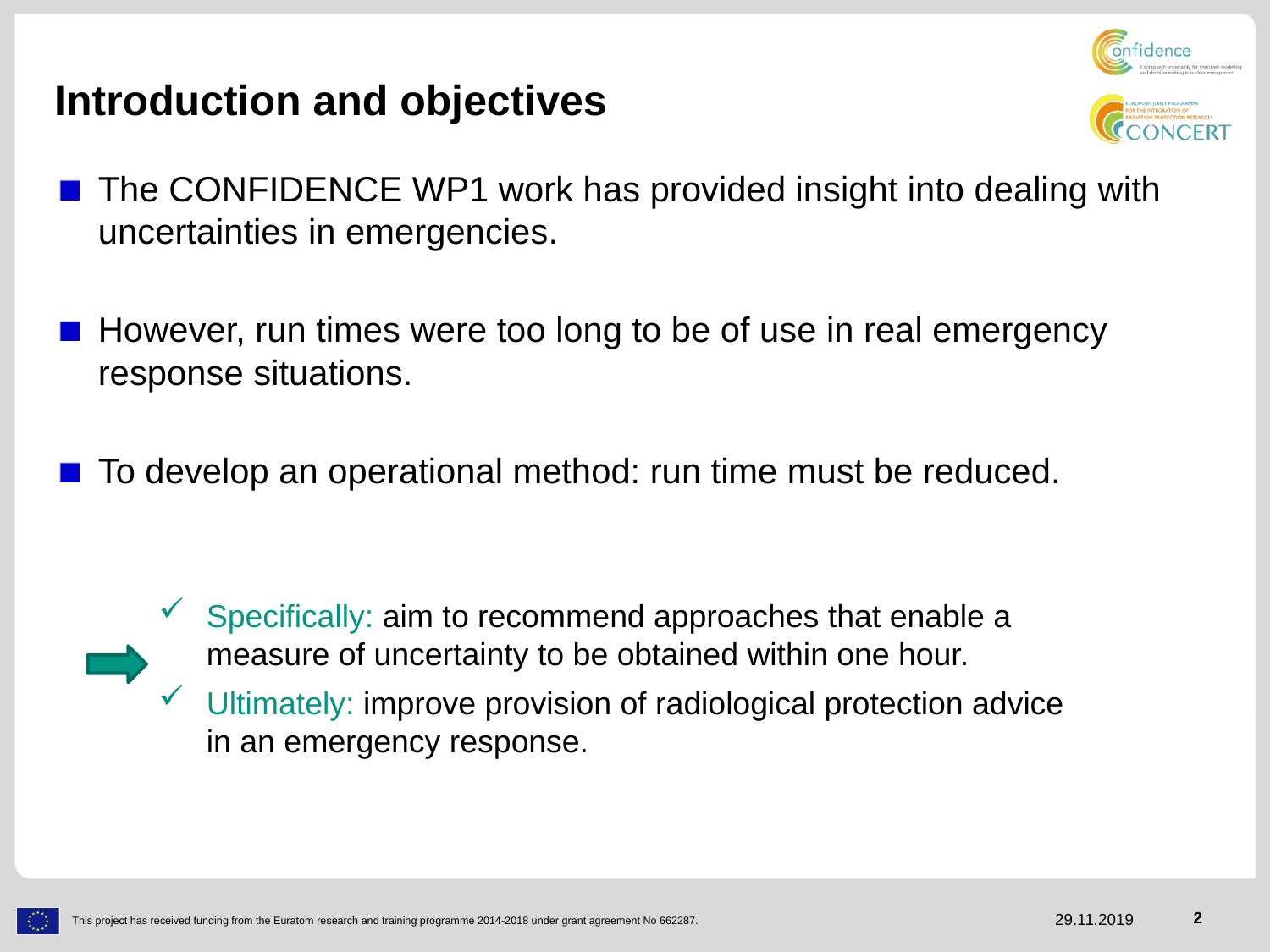

# Introduction and objectives
The CONFIDENCE WP1 work has provided insight into dealing with uncertainties in emergencies.

However, run times were too long to be of use in real emergency response situations.

To develop an operational method: run time must be reduced.

Specifically: aim to recommend approaches that enable a measure of uncertainty to be obtained within one hour.
Ultimately: improve provision of radiological protection advice in an emergency response.